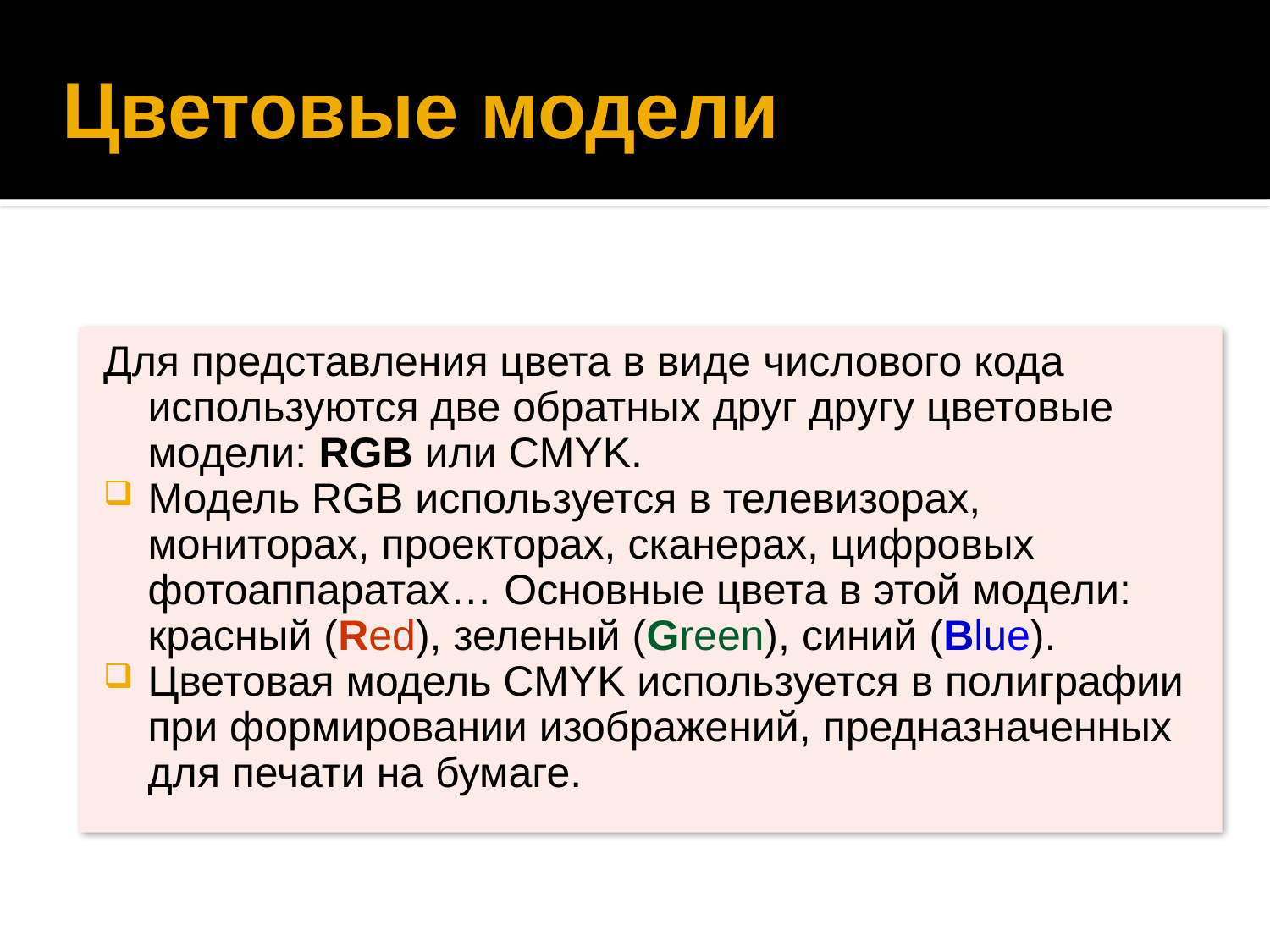

# Цветовые модели
Для представления цвета в виде числового кода используются две обратных друг другу цветовые модели: RGB или CMYK.
Модель RGB используется в телевизорах, мониторах, проекторах, сканерах, цифровых фотоаппаратах… Основные цвета в этой модели: красный (Red), зеленый (Green), синий (Blue).
Цветовая модель CMYK используется в полиграфии при формировании изображений, предназначенных для печати на бумаге.